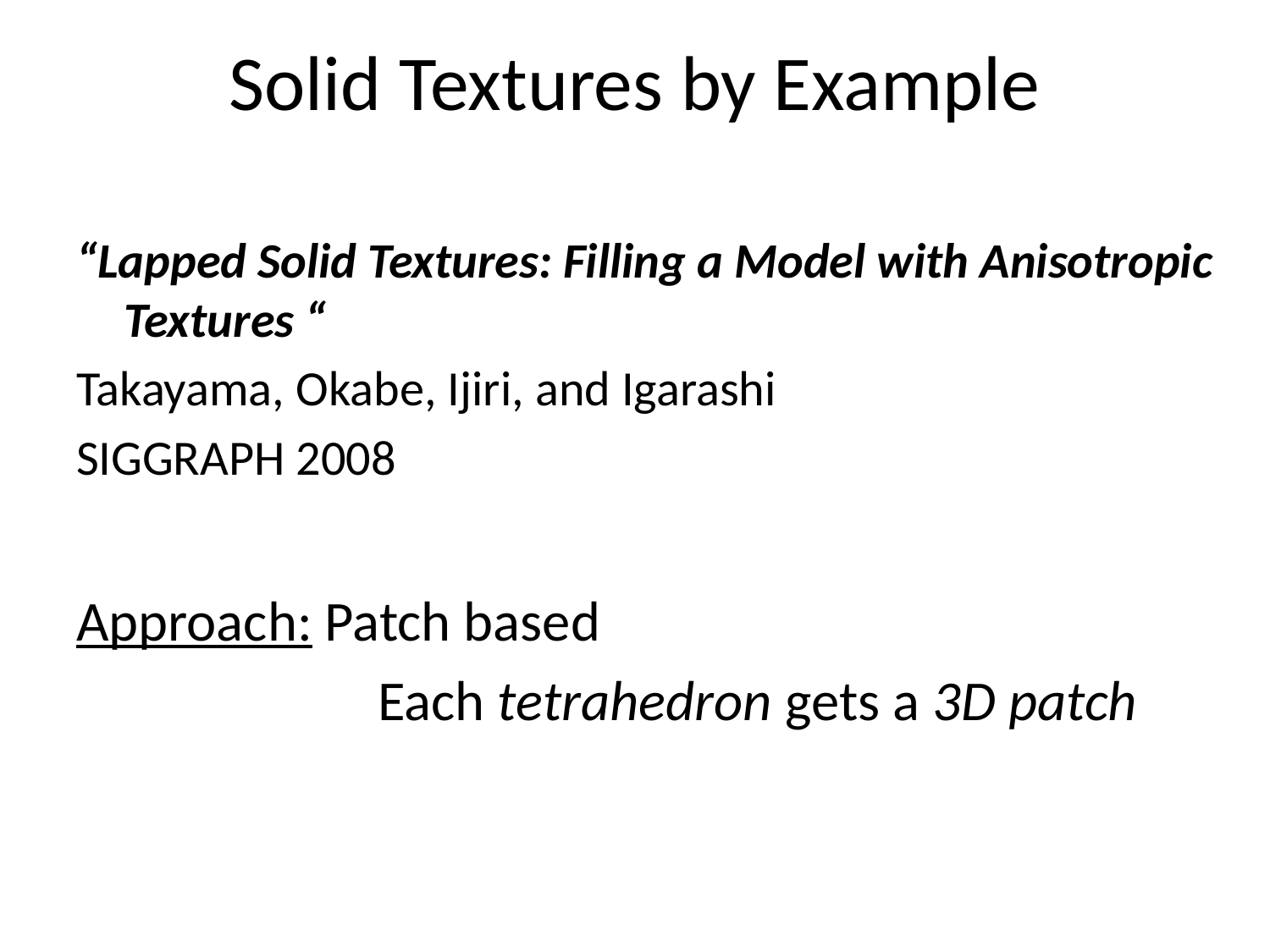

# Solid Textures by Example
“Lapped Solid Textures: Filling a Model with Anisotropic Textures “
Takayama, Okabe, Ijiri, and Igarashi
SIGGRAPH 2008

Approach: Patch based
			Each tetrahedron gets a 3D patch